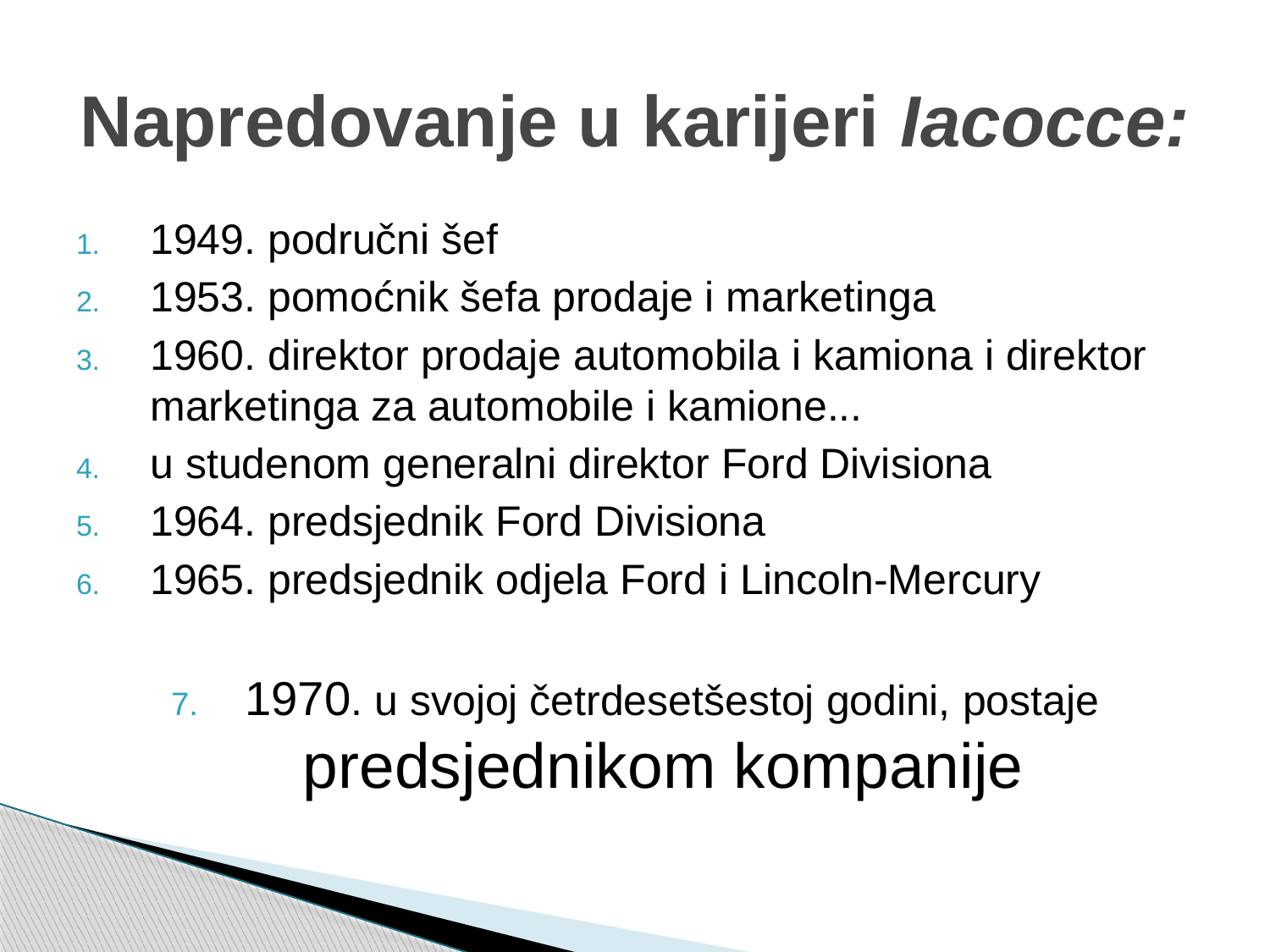

# Napredovanje u karijeri Iacocce:
1949. područni šef
1953. pomoćnik šefa prodaje i marketinga
1960. direktor prodaje automobila i kamiona i direktor marketinga za automobile i kamione...
u studenom generalni direktor Ford Divisiona
1964. predsjednik Ford Divisiona
1965. predsjednik odjela Ford i Lincoln-Mercury

1970. u svojoj četrdesetšestoj godini, postaje predsjednikom kompanije